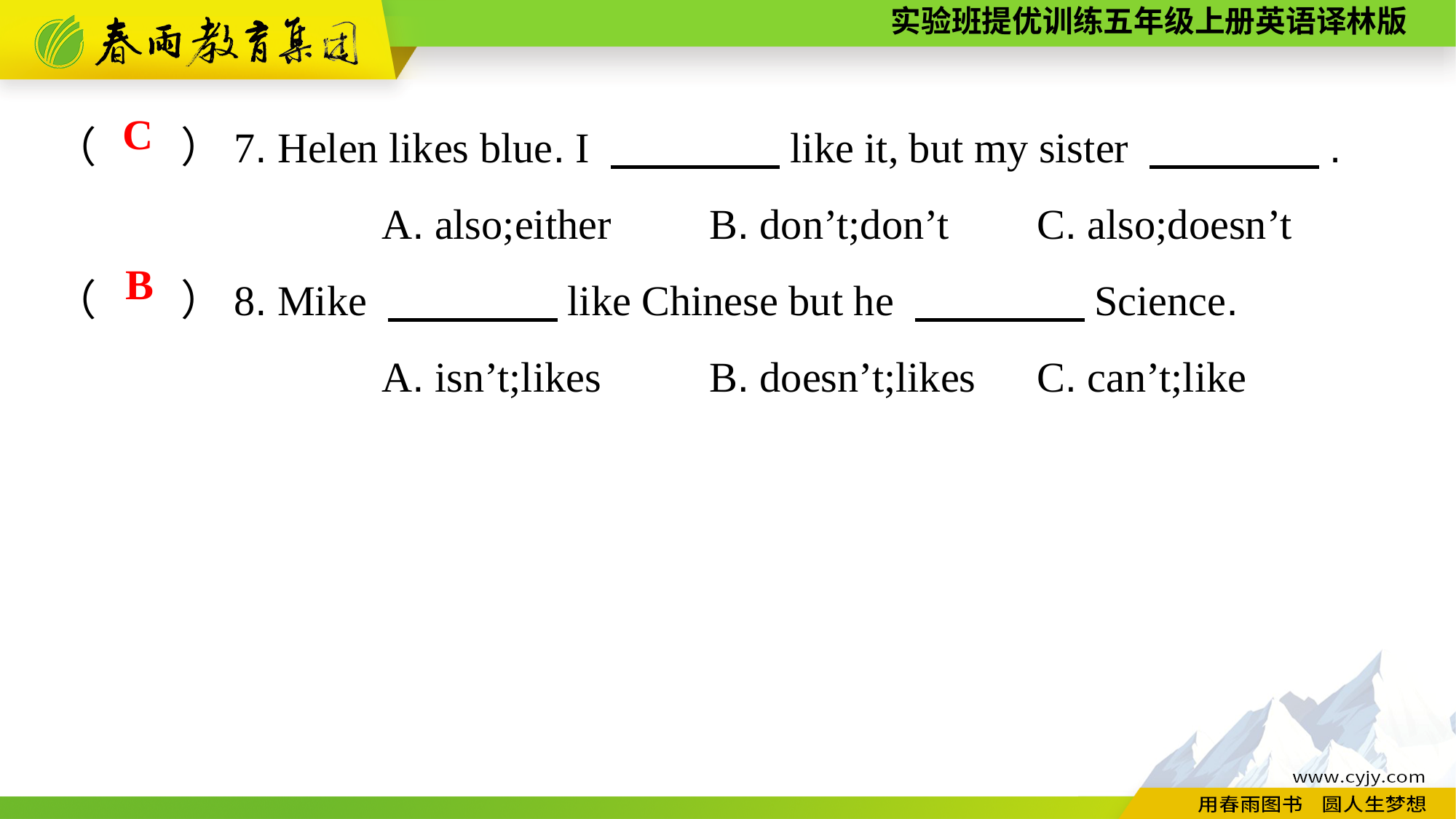

（　　）7. Helen likes blue. I 　　　　like it, but my sister 　　　　.
			A. also;either	B. don’t;don’t	C. also;doesn’t
（　　）8. Mike 　　　　like Chinese but he 　　　　Science.
			A. isn’t;likes	B. doesn’t;likes	C. can’t;like
C
B